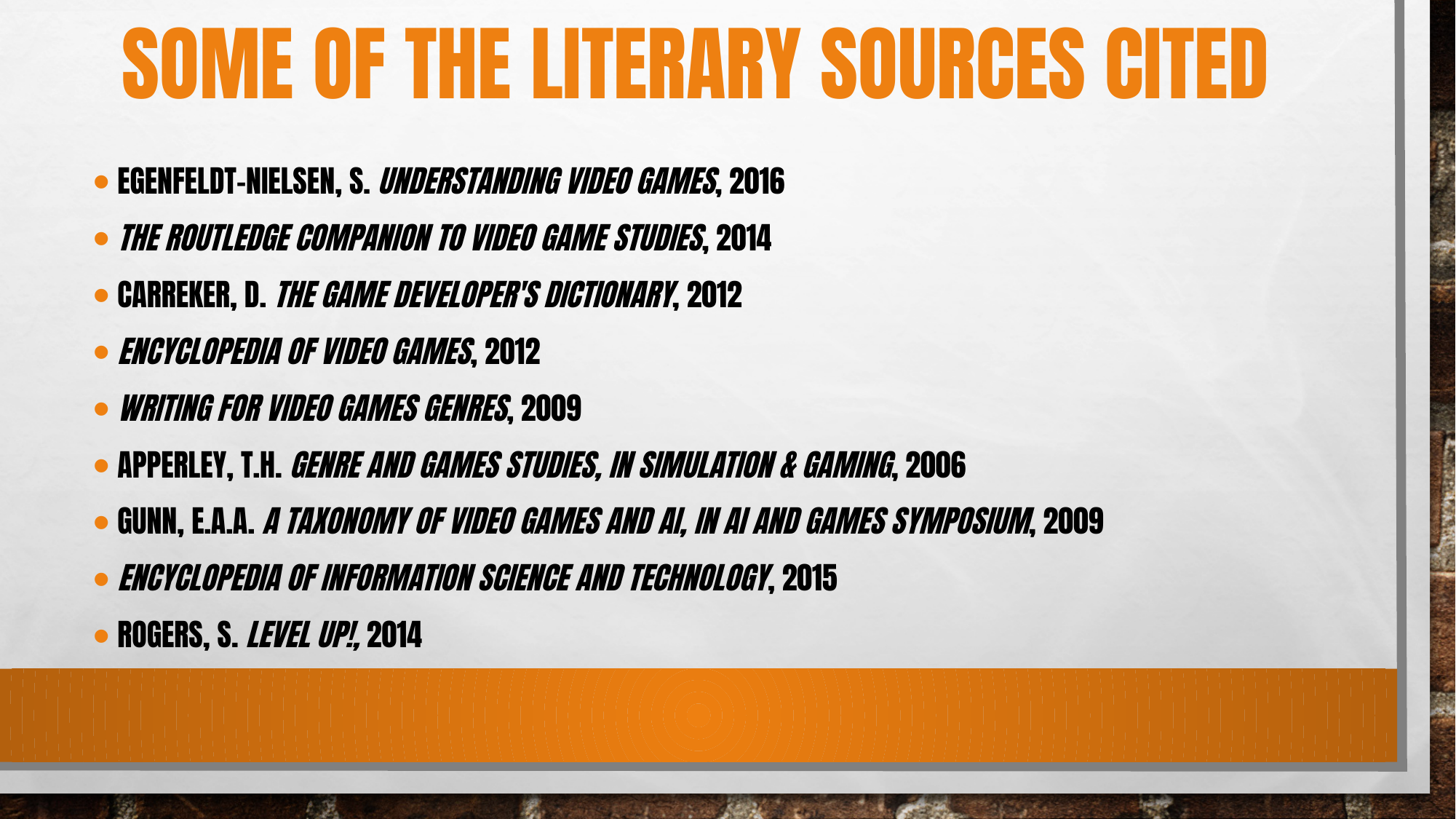

# SOME OF THE LITERARY SOURCES CITED

Egenfeldt-Nielsen, S. Understanding video games, 2016
The Routledge companion to video game studies, 2014
Carreker, D. The game developer's dictionary, 2012
Encyclopedia of video games, 2012
Writing for video games genres, 2009
Apperley, T.H. Genre and games studies, in Simulation & gaming, 2006
Gunn, E.A.A. A taxonomy of video games and AI, in AI and Games Symposium, 2009
Encyclopedia of information science and technology, 2015
Rogers, S. Level up!, 2014